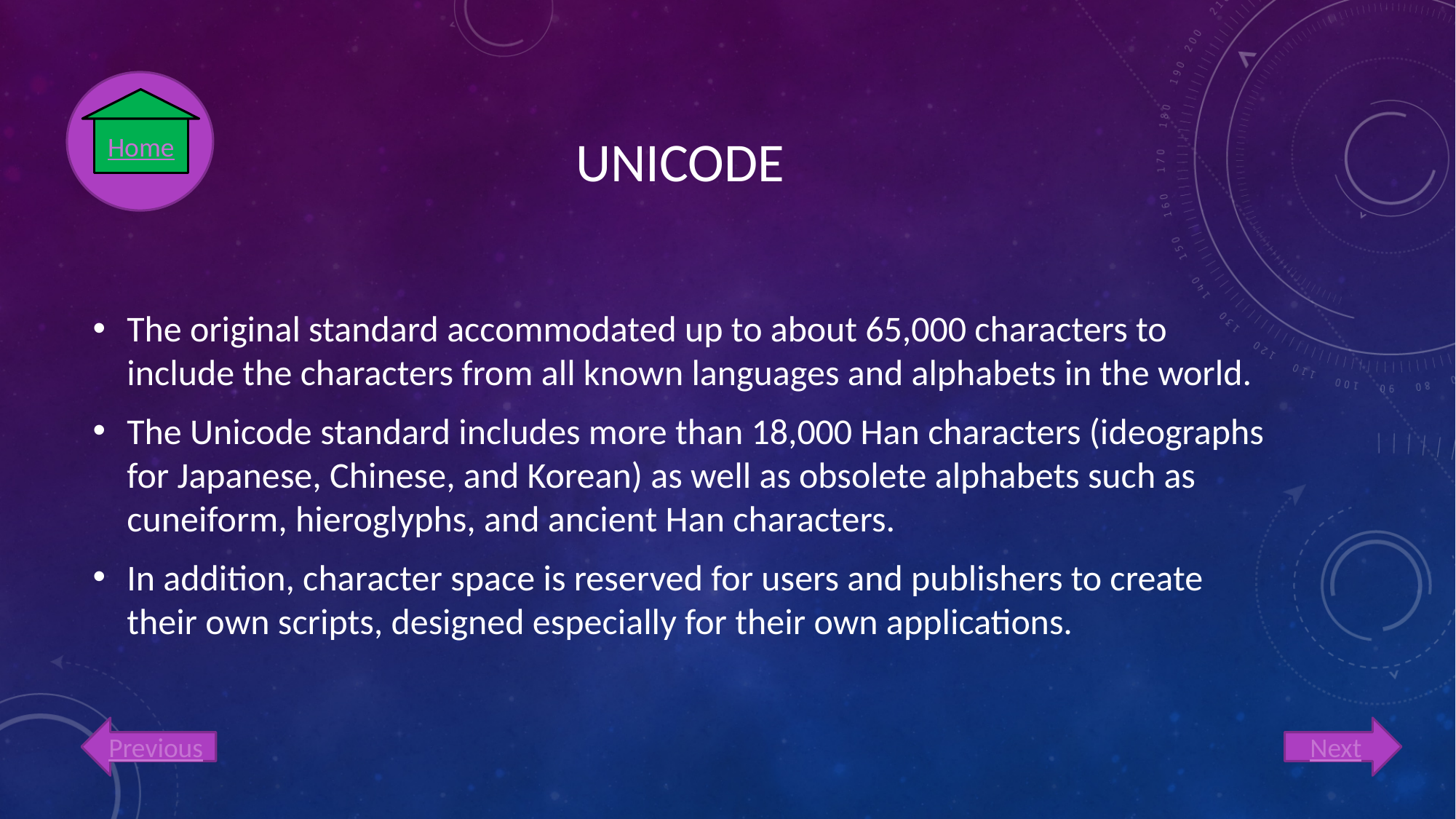

# Unicode

Home
The original standard accommodated up to about 65,000 characters to include the characters from all known languages and alphabets in the world.
The Unicode standard includes more than 18,000 Han characters (ideographs for Japanese, Chinese, and Korean) as well as obsolete alphabets such as cuneiform, hieroglyphs, and ancient Han characters.
In addition, character space is reserved for users and publishers to create their own scripts, designed especially for their own applications.
Next
Previous